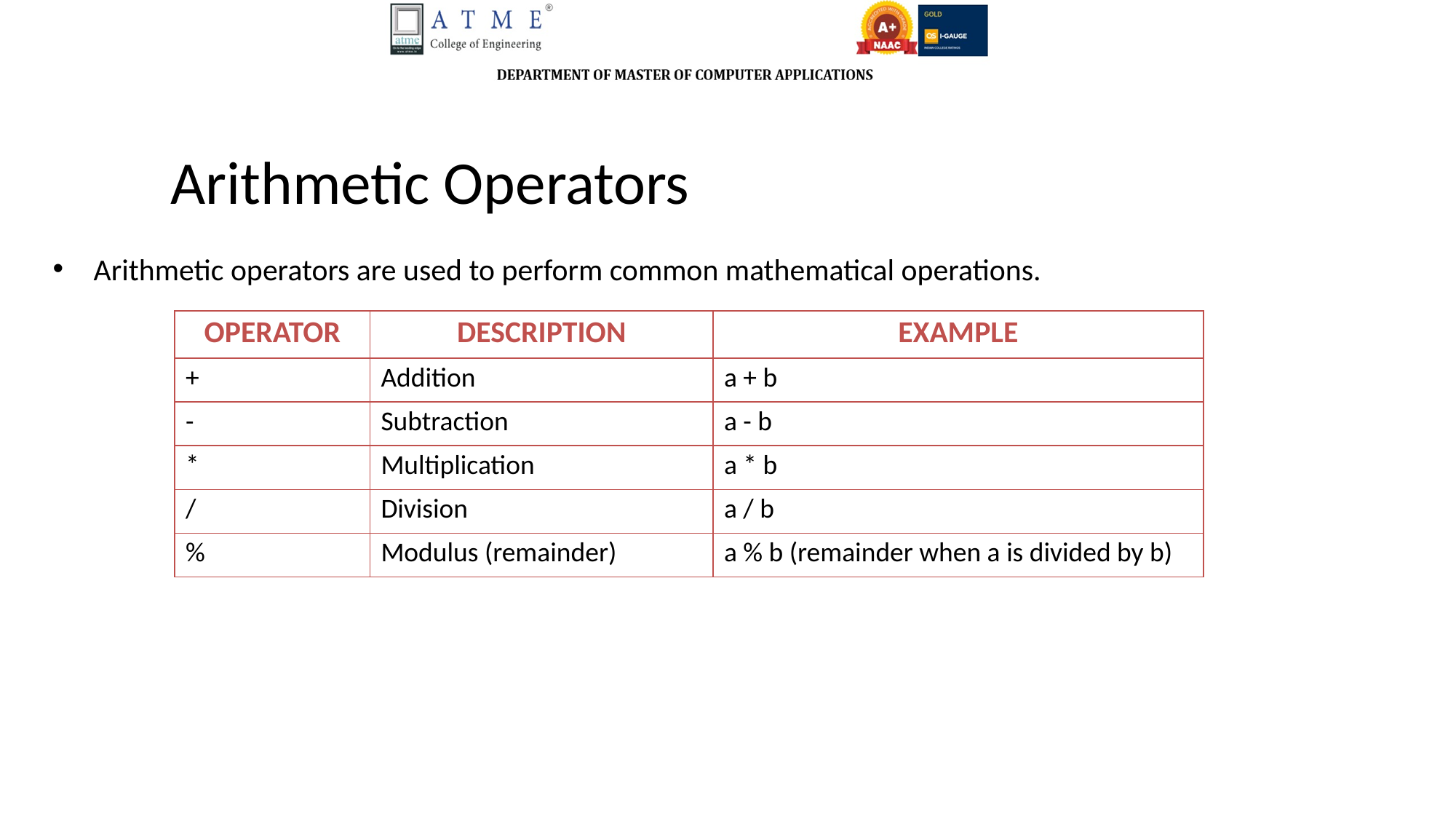

Arithmetic Operators
Arithmetic operators are used to perform common mathematical operations.
| OPERATOR | DESCRIPTION | EXAMPLE |
| --- | --- | --- |
| + | Addition | a + b |
| - | Subtraction | a - b |
| \* | Multiplication | a \* b |
| / | Division | a / b |
| % | Modulus (remainder) | a % b (remainder when a is divided by b) |